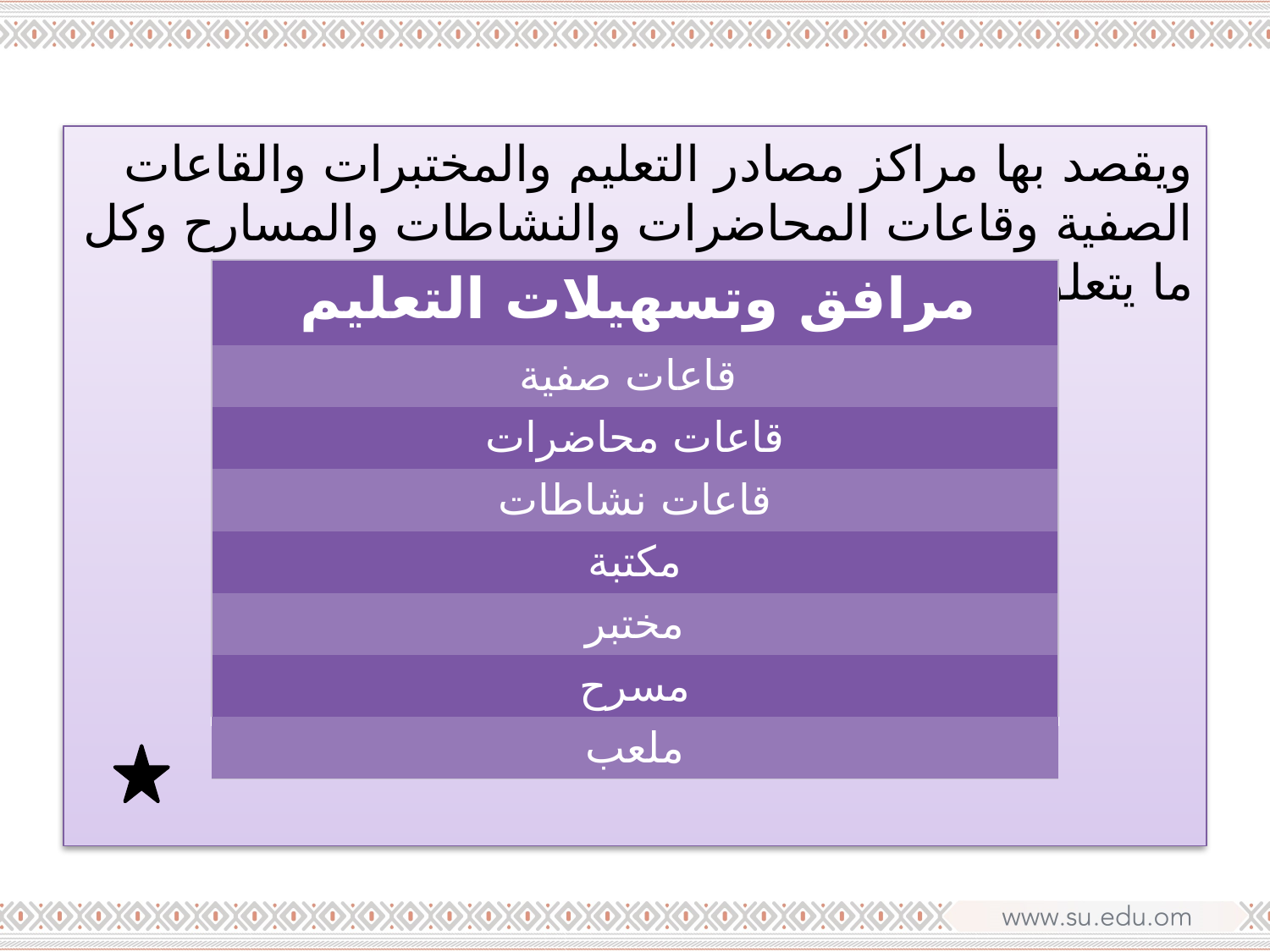

ويقصد بها مراكز مصادر التعليم والمختبرات والقاعات الصفية وقاعات المحاضرات والنشاطات والمسارح وكل ما يتعلق بالبيئة التعليمية المادية .

| مرافق وتسهيلات التعليم |
| --- |
| قاعات صفية |
| قاعات محاضرات |
| قاعات نشاطات |
| مكتبة |
| مختبر |
| مسرح |
| ملعب |
|  |
| --- |
|  |
|  |
|  |
|  |
|  |
|  |
|  |